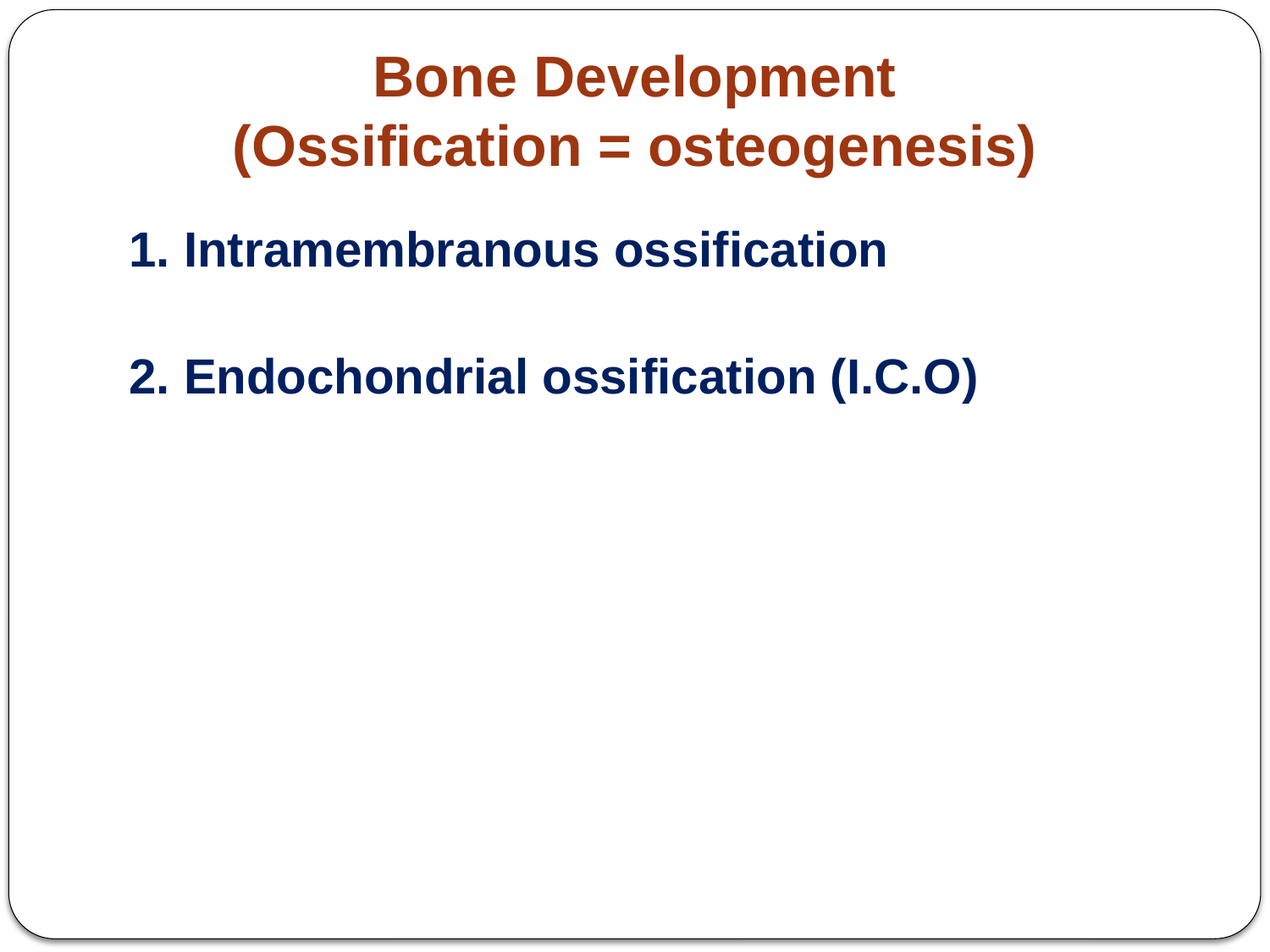

# Bone Development (Ossification = osteogenesis)
 1. Intramembranous ossification
2. Endochondrial ossification (I.C.O)